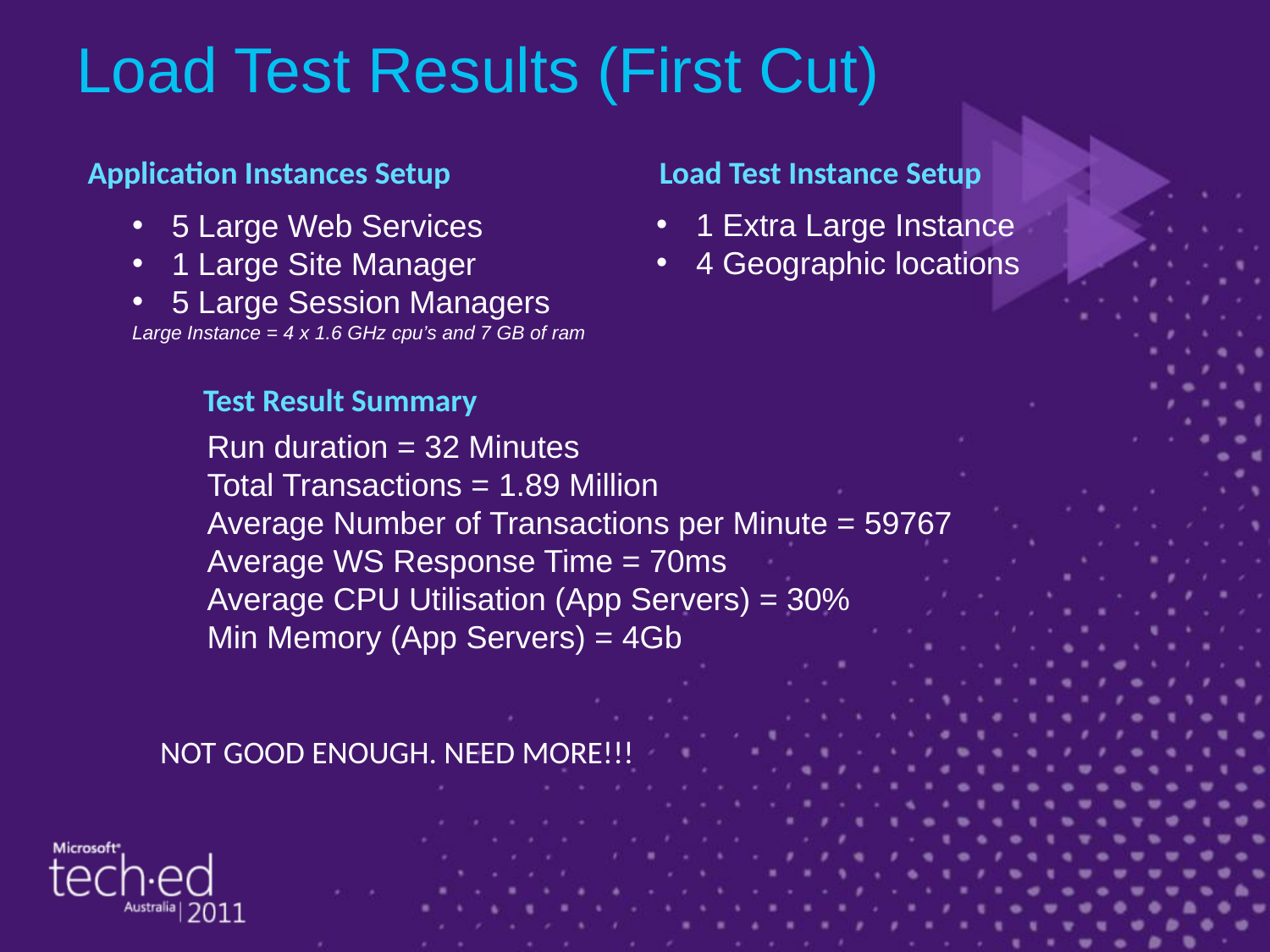

# Load Test Results (First Cut)
Application Instances Setup
Load Test Instance Setup
1 Extra Large Instance
4 Geographic locations
5 Large Web Services
1 Large Site Manager
5 Large Session Managers
Large Instance = 4 x 1.6 GHz cpu’s and 7 GB of ram

Test Result Summary
Run duration = 32 Minutes
Total Transactions = 1.89 Million
Average Number of Transactions per Minute = 59767
Average WS Response Time = 70ms
Average CPU Utilisation (App Servers) = 30%
Min Memory (App Servers) = 4Gb
NOT GOOD ENOUGH. NEED MORE!!!